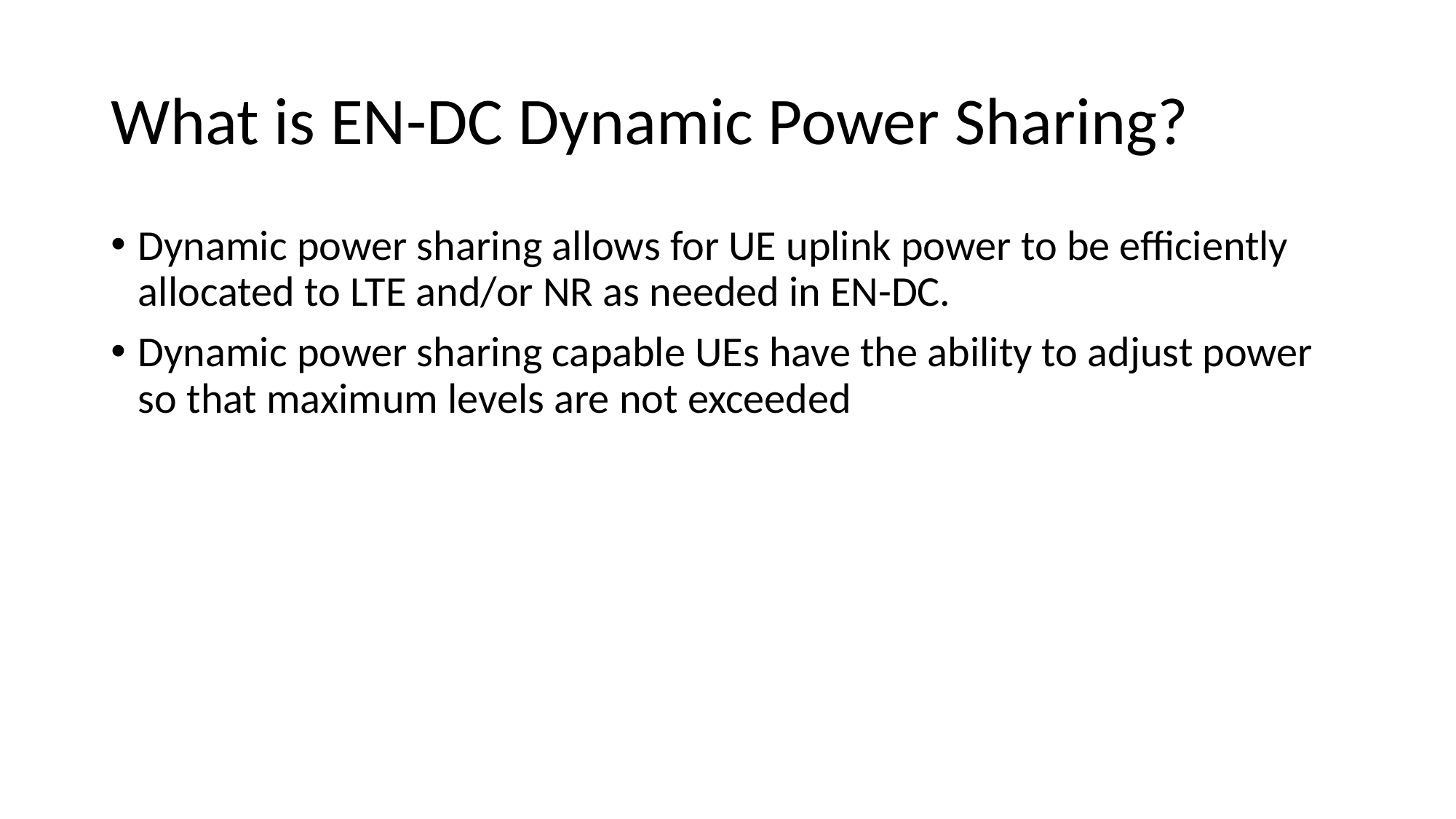

# What is EN-DC Dynamic Power Sharing?
Dynamic power sharing allows for UE uplink power to be efficiently allocated to LTE and/or NR as needed in EN-DC.
Dynamic power sharing capable UEs have the ability to adjust power so that maximum levels are not exceeded